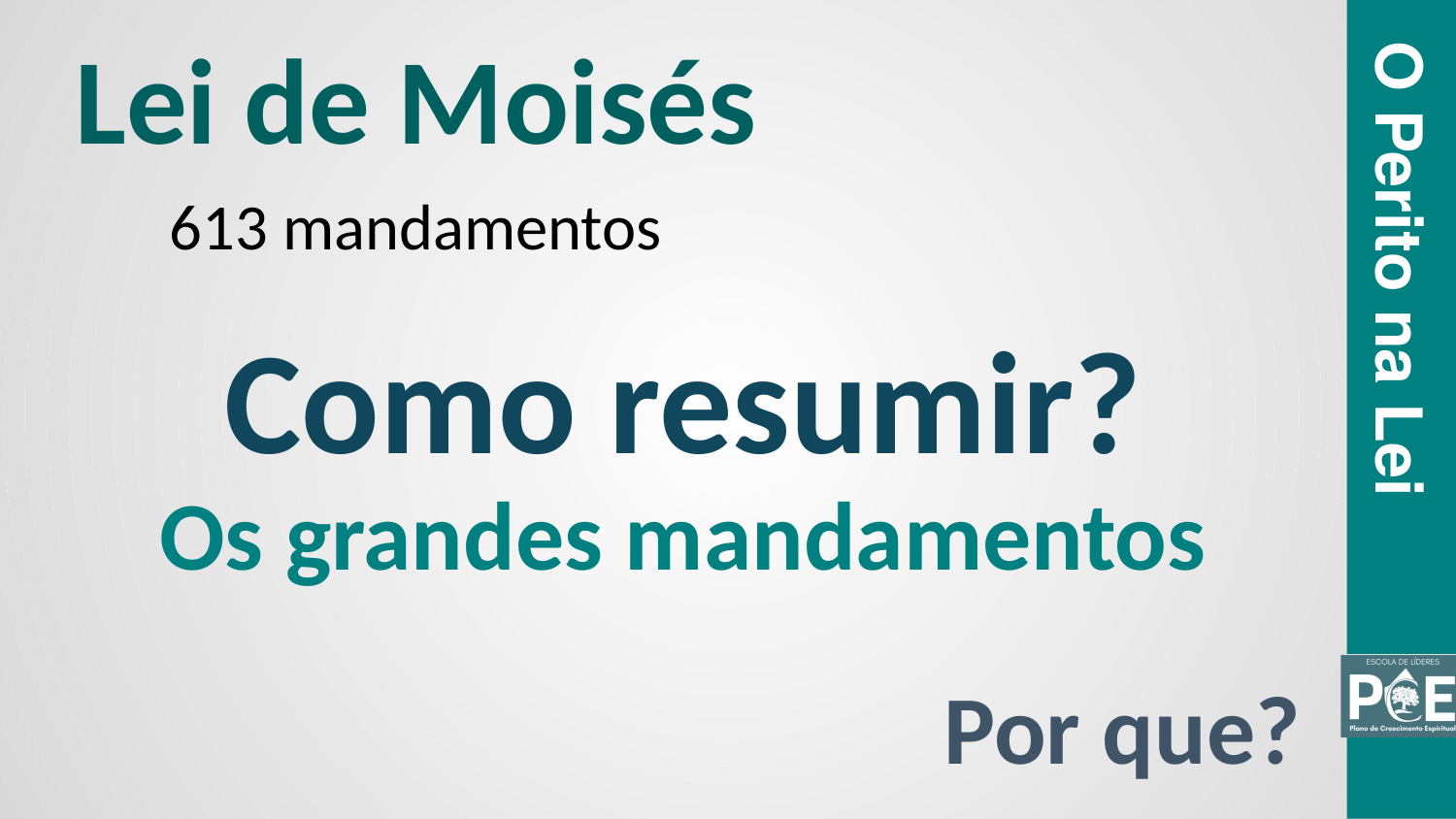

Lei de Moisés
613 mandamentos
O Perito na Lei
Como resumir?
Os grandes mandamentos
Por que?